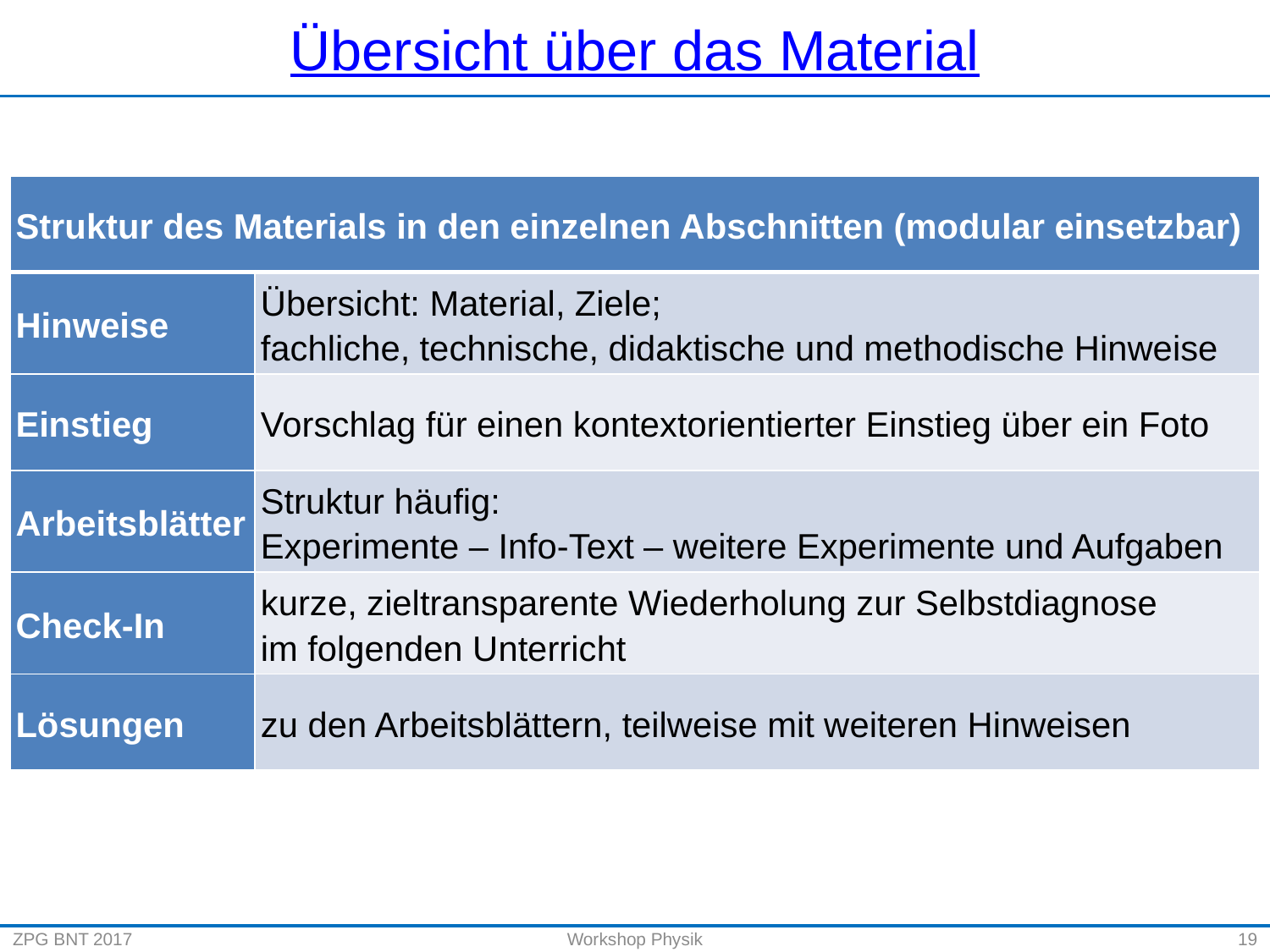

# Übersicht über das Material
| Struktur des Materials in den einzelnen Abschnitten (modular einsetzbar) |  |
| --- | --- |
| Hinweise | Übersicht: Material, Ziele; fachliche, technische, didaktische und methodische Hinweise |
| Einstieg | Vorschlag für einen kontextorientierter Einstieg über ein Foto |
| Arbeitsblätter | Struktur häufig: Experimente – Info-Text – weitere Experimente und Aufgaben |
| Check-In | kurze, zieltransparente Wiederholung zur Selbstdiagnose im folgenden Unterricht |
| Lösungen | zu den Arbeitsblättern, teilweise mit weiteren Hinweisen |
ZPG BNT 2017
Workshop Physik
19